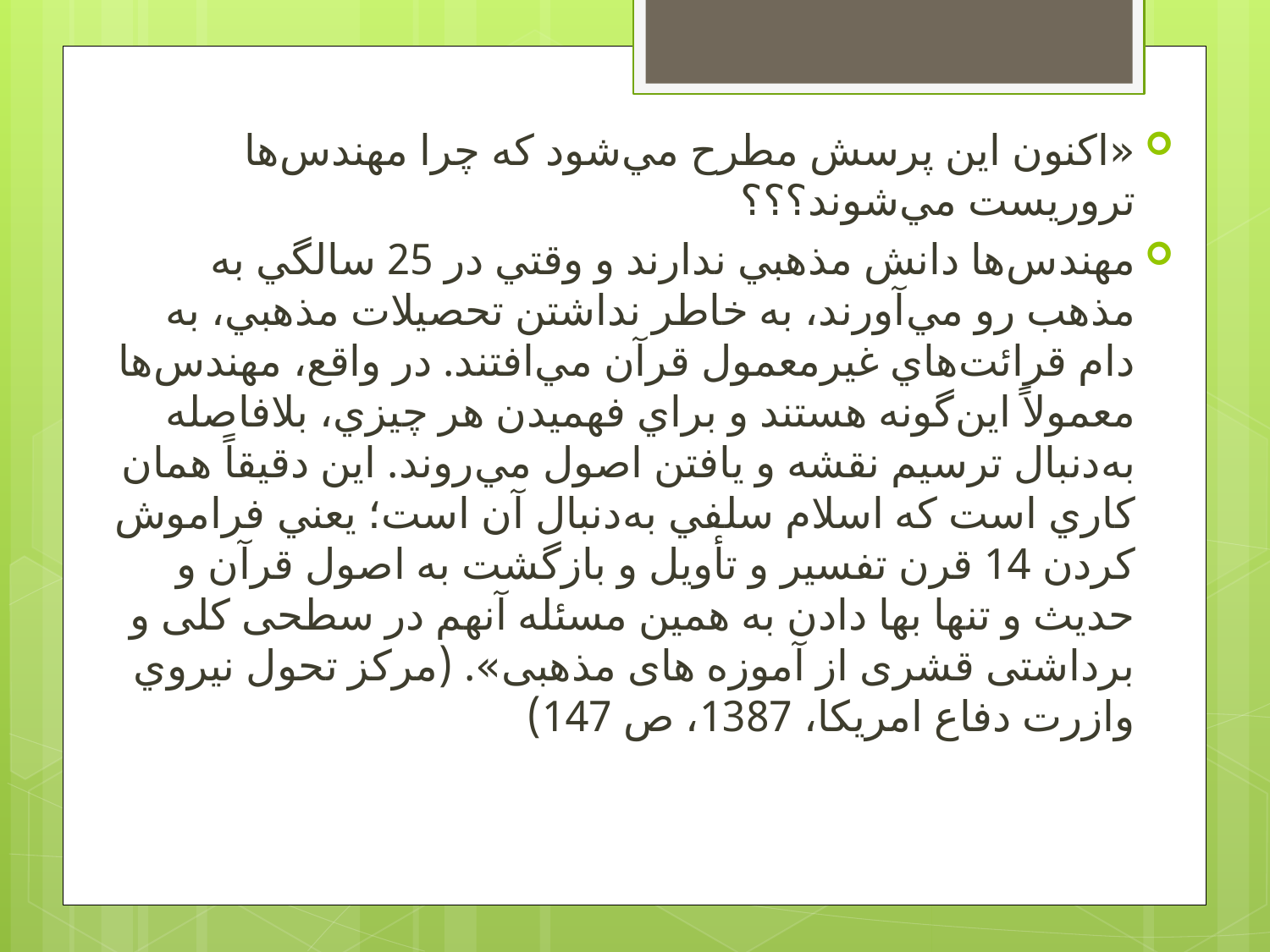

«اکنون اين پرسش مطرح مي‌شود که چرا مهند‌س‌ها تروريست مي‌شوند؟؟؟
مهندس‌ها دانش مذهبي ندارند و وقتي در 25 سالگي به مذهب رو مي‌آورند، به خاطر نداشتن تحصيلات مذهبي، به دام قرائت‌هاي غيرمعمول قرآن مي‌افتند. در واقع، مهندس‌ها معمولاً اين‌گونه هستند و براي فهميدن هر چيزي، بلافاصله به‌دنبال ترسيم نقشه و يافتن اصول مي‌روند. اين دقيقاً همان کاري است که اسلام سلفي به‌دنبال آن است؛ يعني فراموش کردن 14 قرن تفسير و تأويل و بازگشت به اصول قرآن و حديث و تنها بها دادن به همين مسئله آنهم در سطحی کلی و برداشتی قشری از آموزه های مذهبی». (مرکز تحول نيروي وازرت دفاع امريکا، 1387، ص 147)

#